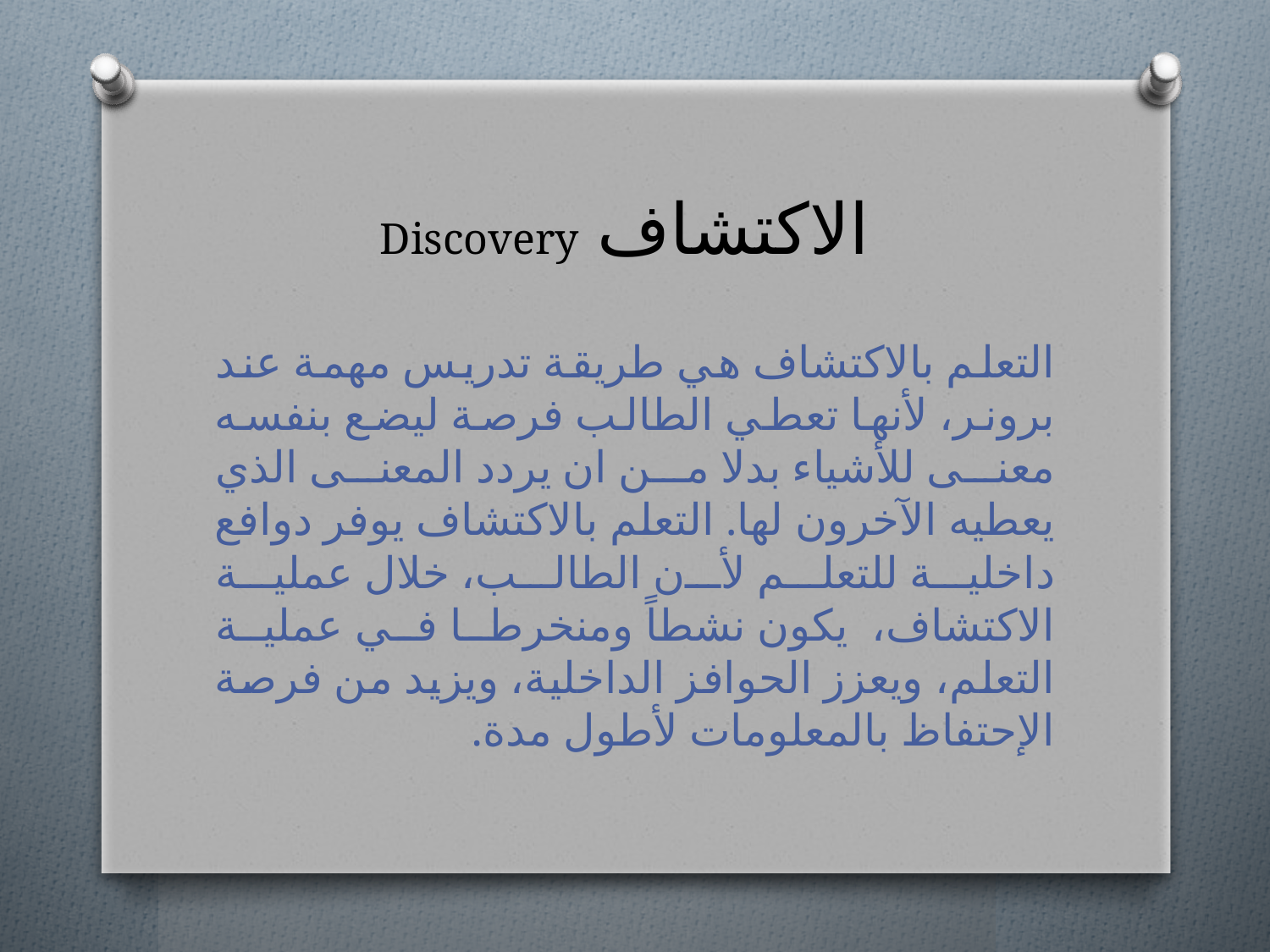

# الاكتشاف Discovery
التعلم بالاكتشاف هي طريقة تدريس مهمة عند برونر، لأنها تعطي الطالب فرصة ليضع بنفسه معنى للأشياء بدلا من ان يردد المعنى الذي يعطيه الآخرون لها. التعلم بالاكتشاف يوفر دوافع داخلية للتعلم لأن الطالب، خلال عملية الاكتشاف،  يكون نشطاً ومنخرطا في عملية التعلم، ويعزز الحوافز الداخلية، ويزيد من فرصة الإحتفاظ بالمعلومات لأطول مدة.